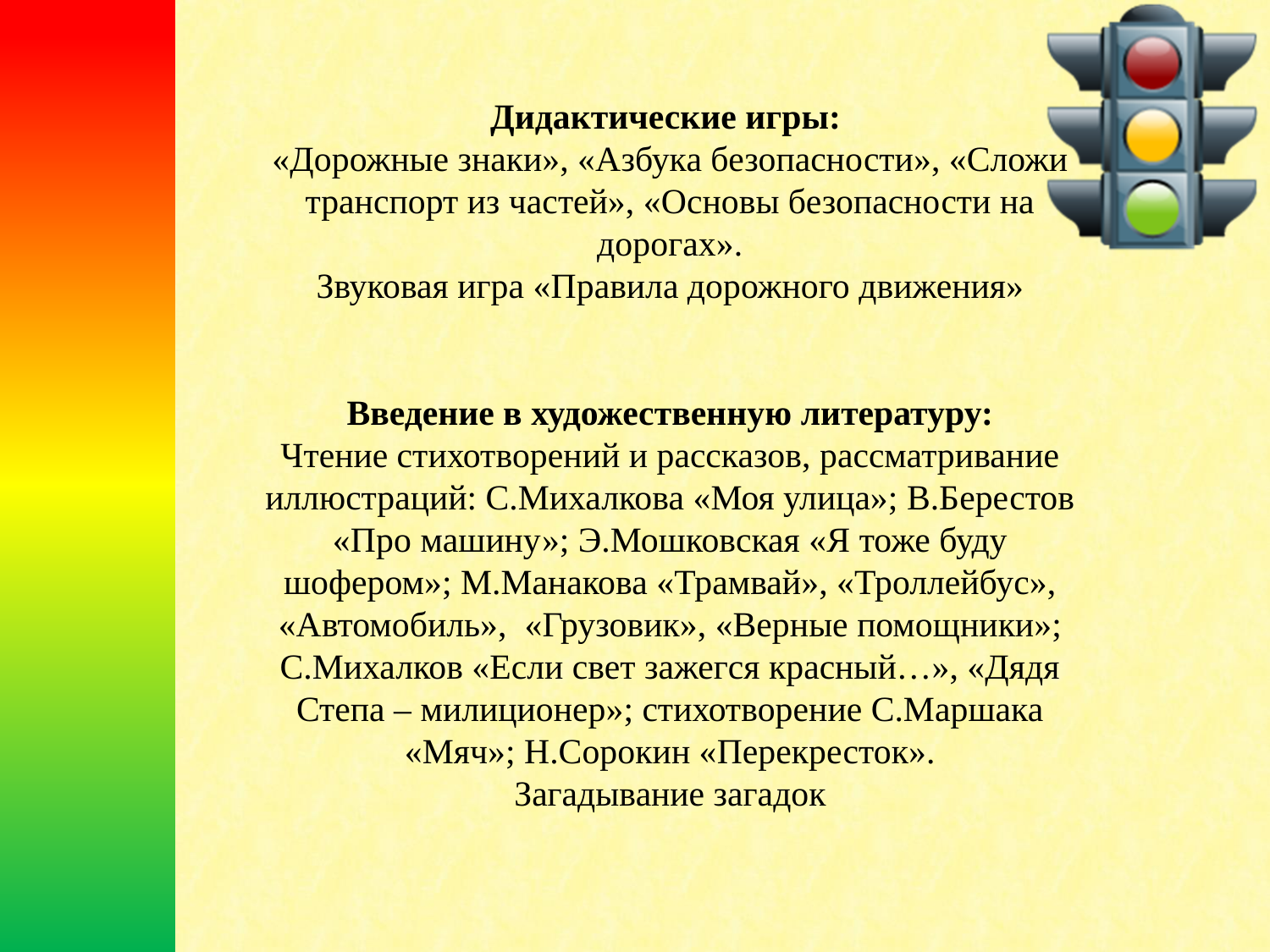

Дидактические игры:
«Дорожные знаки», «Азбука безопасности», «Сложи транспорт из частей», «Основы безопасности на дорогах».
Звуковая игра «Правила дорожного движения»

Введение в художественную литературу:
Чтение стихотворений и рассказов, рассматривание иллюстраций: С.Михалкова «Моя улица»; В.Берестов «Про машину»; Э.Мошковская «Я тоже буду шофером»; М.Манакова «Трамвай», «Троллейбус», «Автомобиль»,  «Грузовик», «Верные помощники»; С.Михалков «Если свет зажегся красный…», «Дядя Степа – милиционер»; стихотворение С.Маршака «Мяч»; Н.Сорокин «Перекресток».
Загадывание загадок